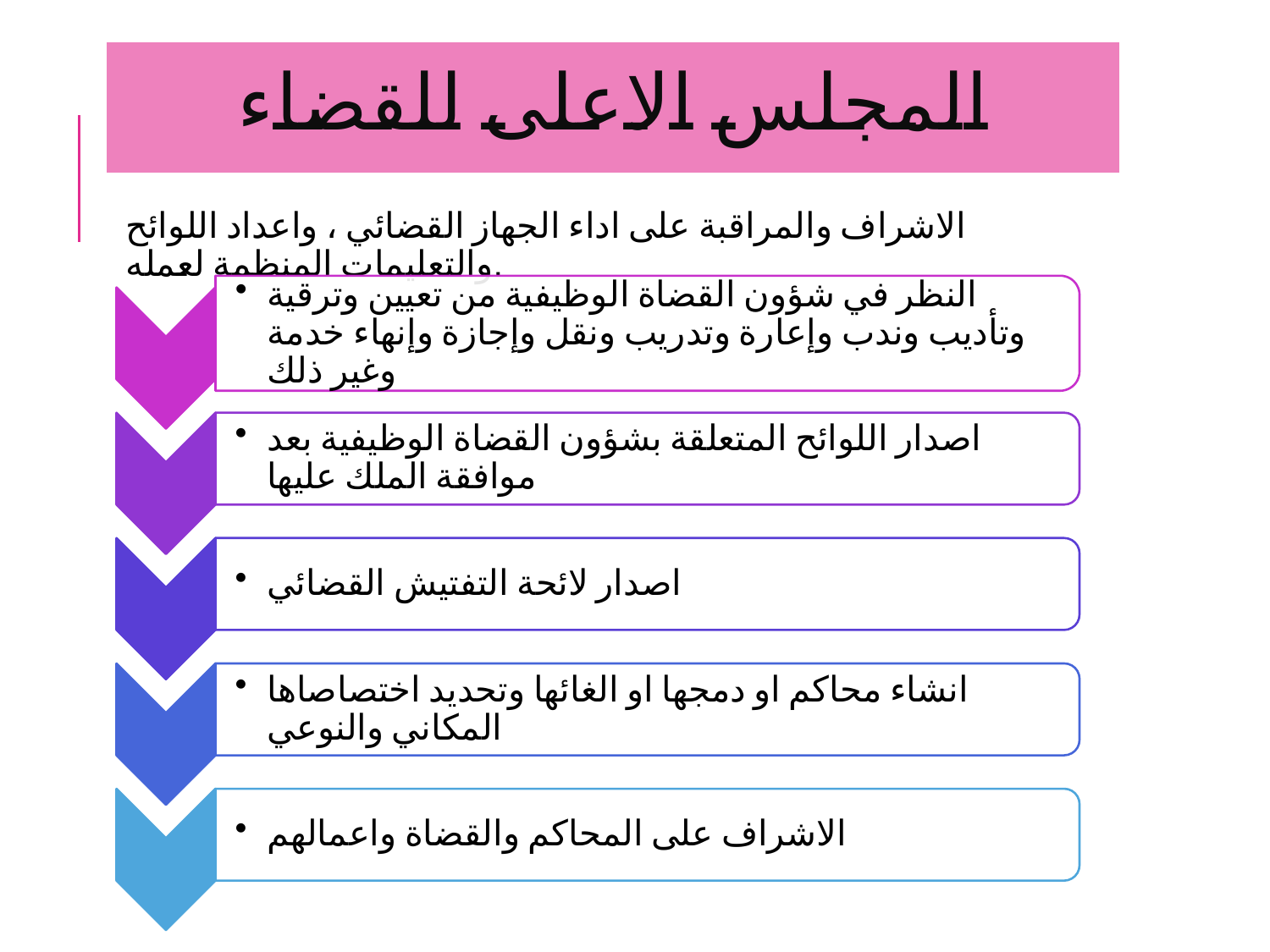

# المجلس الاعلى للقضاء
الاشراف والمراقبة على اداء الجهاز القضائي ، واعداد اللوائح والتعليمات المنظمة لعمله.

النظر في شؤون القضاة الوظيفية من تعيين وترقية وتأديب وندب وإعارة وتدريب ونقل وإجازة وإنهاء خدمة وغير ذلك

اصدار اللوائح المتعلقة بشؤون القضاة الوظيفية بعد موافقة الملك عليها

اصدار لائحة التفتيش القضائي

انشاء محاكم او دمجها او الغائها وتحديد اختصاصاها المكاني والنوعي

الاشراف على المحاكم والقضاة واعمالهم